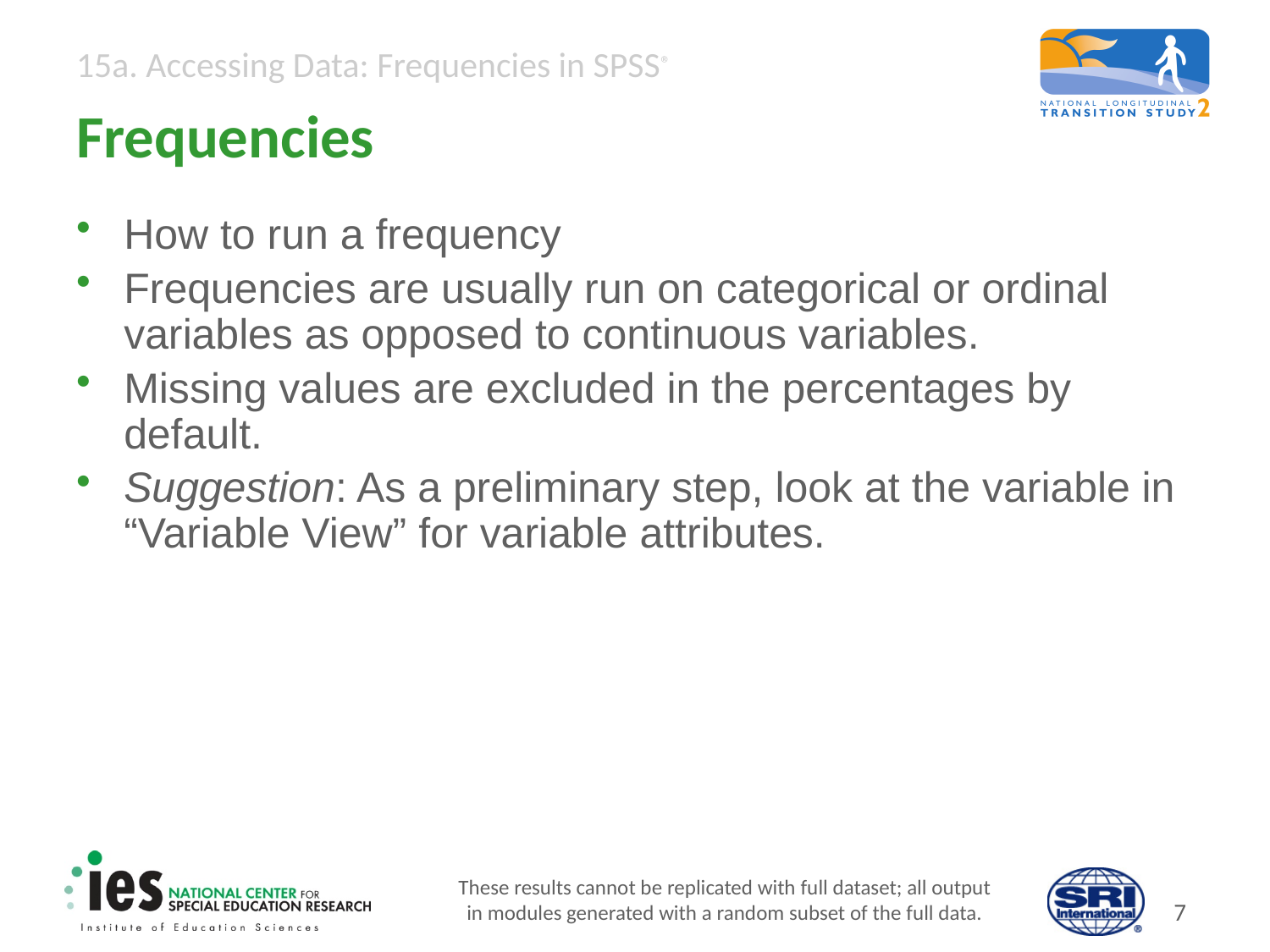

# Frequencies
How to run a frequency
Frequencies are usually run on categorical or ordinal variables as opposed to continuous variables.
Missing values are excluded in the percentages by default.
Suggestion: As a preliminary step, look at the variable in “Variable View” for variable attributes.
These results cannot be replicated with full dataset; all output
in modules generated with a random subset of the full data.
7